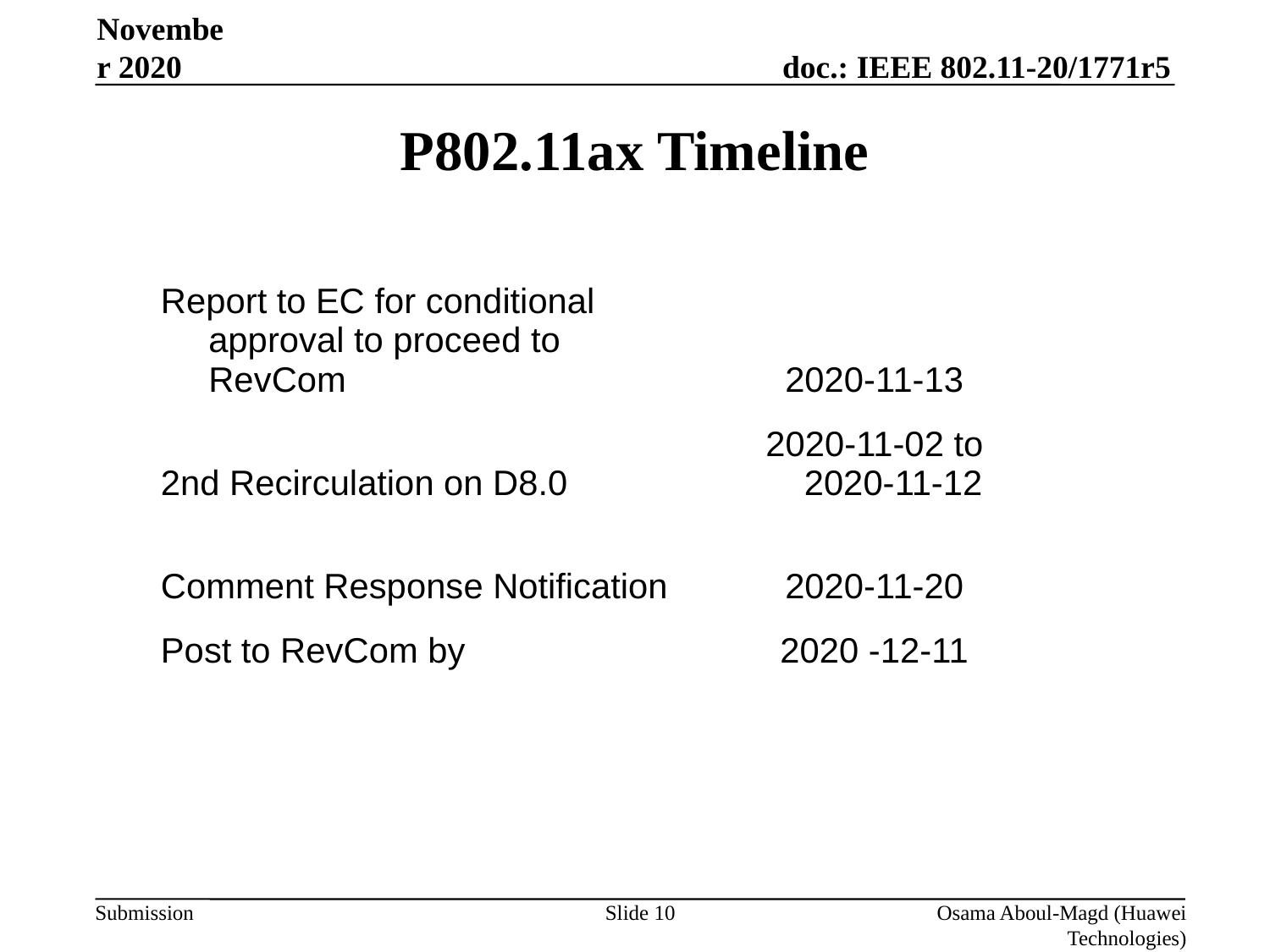

November 2020
# P802.11ax Timeline
| Report to EC for conditional approval to proceed to RevCom | 2020-11-13 |  |
| --- | --- | --- |
| 2nd Recirculation on D8.0 | 2020-11-02 to 2020-11-12 |  |
| Comment Response Notification | 2020-11-20 |  |
| Post to RevCom by | 2020 -12-11 |  |
|  |  |  |
Slide 10
Osama Aboul-Magd (Huawei Technologies)